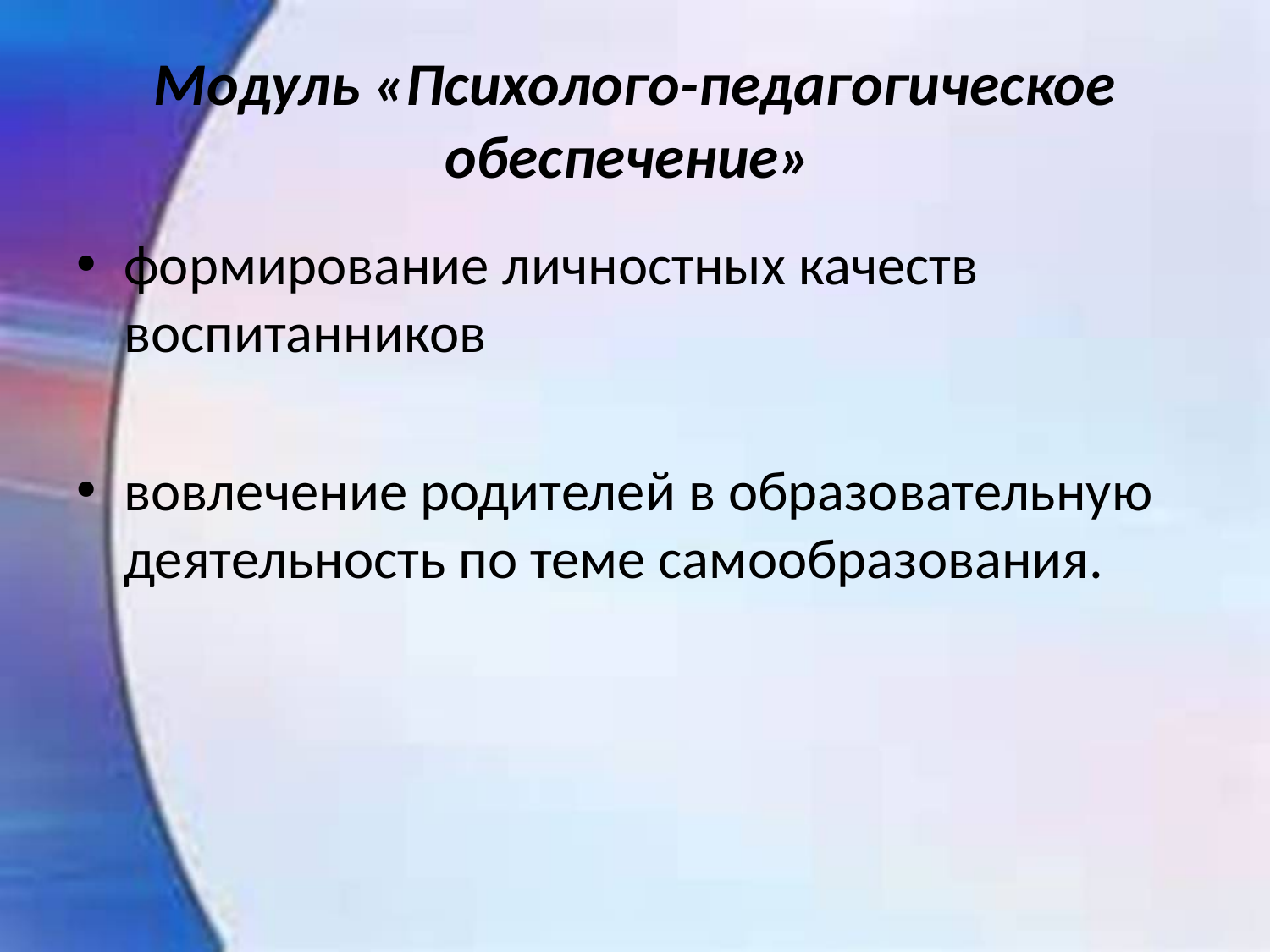

# Модуль «Психолого-педагогическое обеспечение»
формирование личностных качеств воспитанников

вовлечение родителей в образовательную деятельность по теме самообразования.